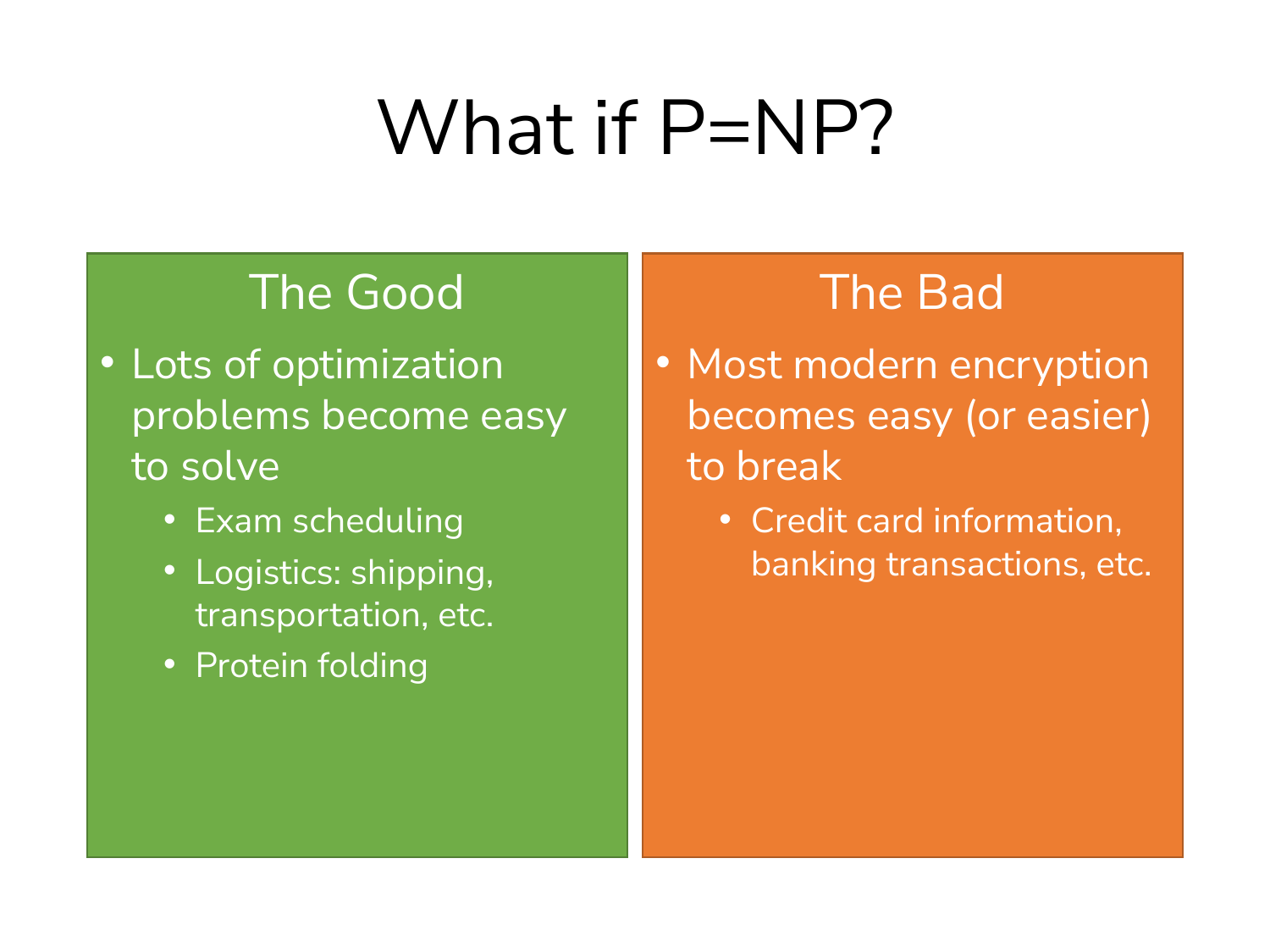

# What if P=NP?
The Good
Lots of optimization problems become easy to solve
Exam scheduling
Logistics: shipping, transportation, etc.
Protein folding
The Bad
Most modern encryption becomes easy (or easier) to break
Credit card information, banking transactions, etc.